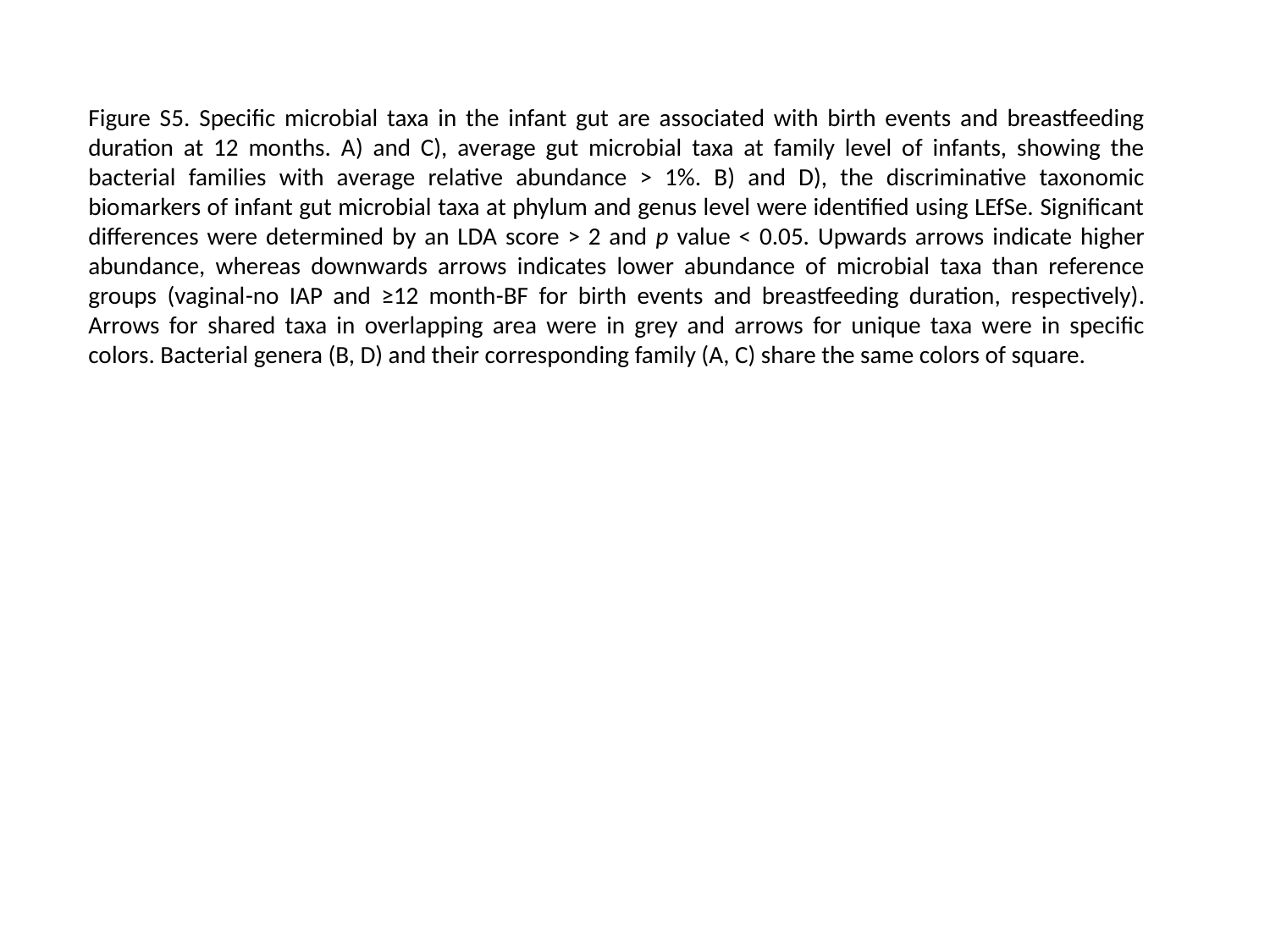

Figure S5. Specific microbial taxa in the infant gut are associated with birth events and breastfeeding duration at 12 months. A) and C), average gut microbial taxa at family level of infants, showing the bacterial families with average relative abundance > 1%. B) and D), the discriminative taxonomic biomarkers of infant gut microbial taxa at phylum and genus level were identified using LEfSe. Significant differences were determined by an LDA score > 2 and p value < 0.05. Upwards arrows indicate higher abundance, whereas downwards arrows indicates lower abundance of microbial taxa than reference groups (vaginal-no IAP and ≥12 month-BF for birth events and breastfeeding duration, respectively). Arrows for shared taxa in overlapping area were in grey and arrows for unique taxa were in specific colors. Bacterial genera (B, D) and their corresponding family (A, C) share the same colors of square.